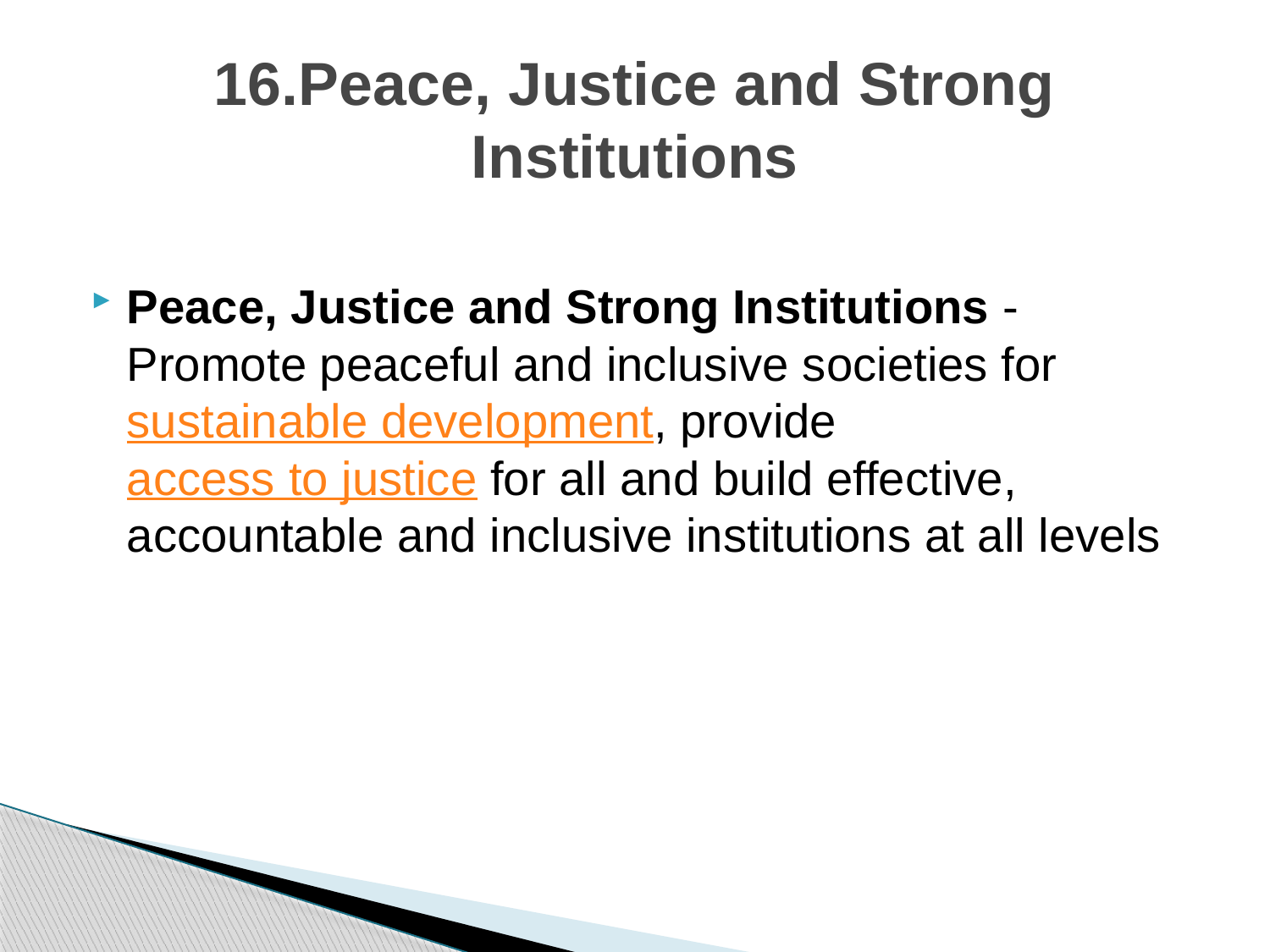

# 16.Peace, Justice and Strong Institutions

Peace, Justice and Strong Institutions - Promote peaceful and inclusive societies for sustainable development, provide access to justice for all and build effective, accountable and inclusive institutions at all levels